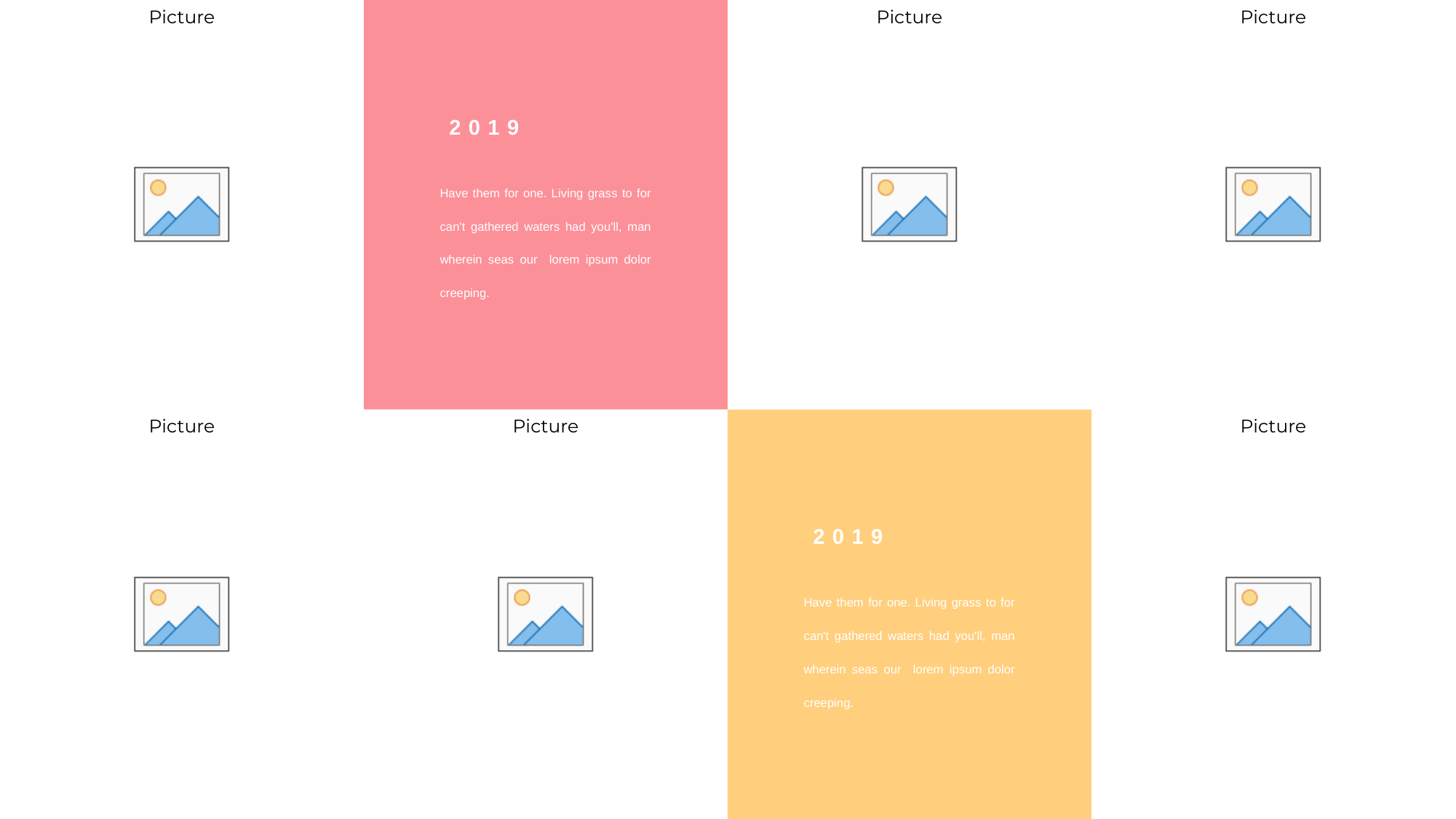

2019
Have them for one. Living grass to for can't gathered waters had you'll, man wherein seas our  lorem ipsum dolor creeping.

2019
Have them for one. Living grass to for can't gathered waters had you'll, man wherein seas our  lorem ipsum dolor creeping.